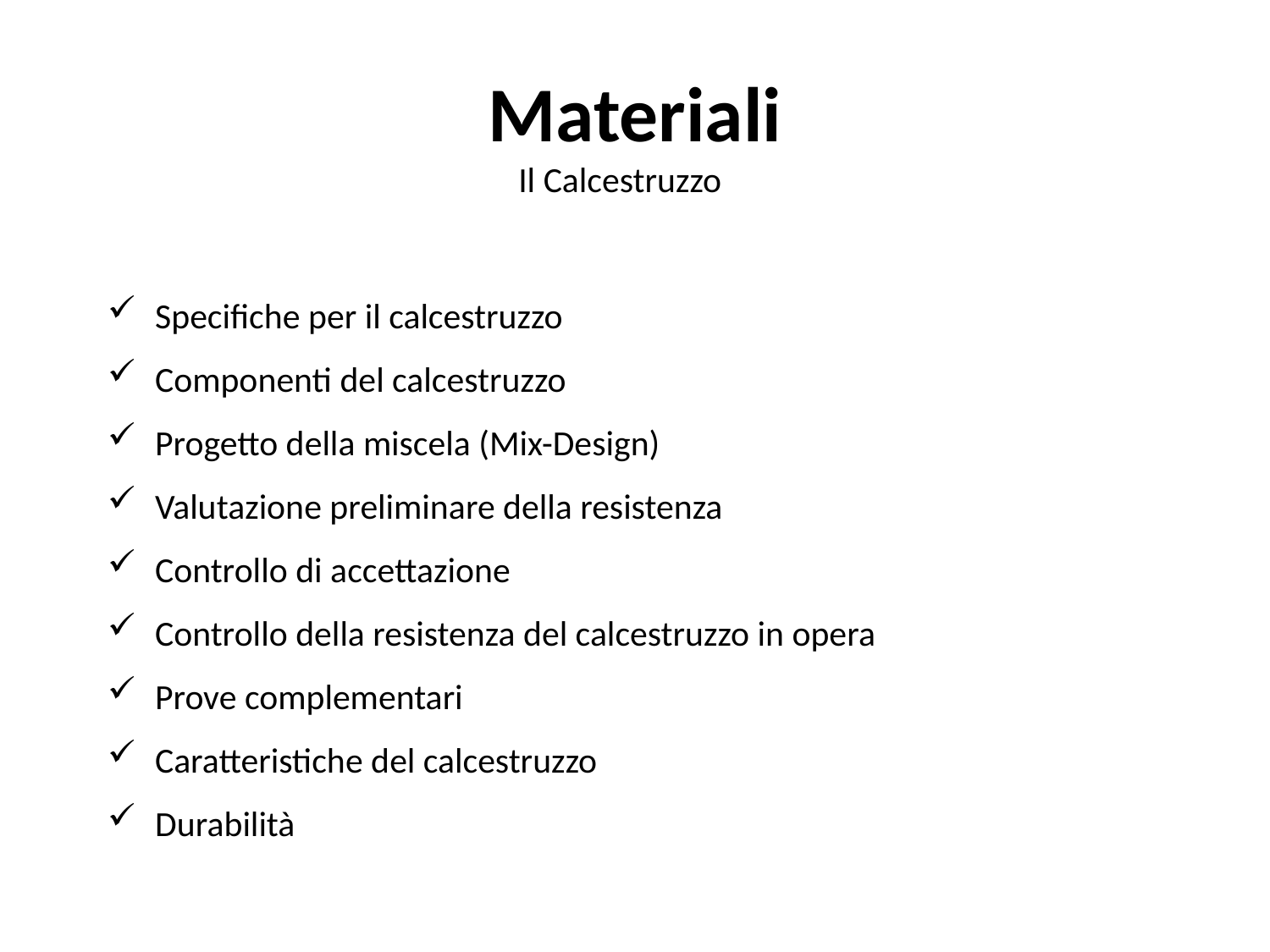

# Materiali
Il Calcestruzzo
Specifiche per il calcestruzzo
Componenti del calcestruzzo
Progetto della miscela (Mix-Design)
Valutazione preliminare della resistenza
Controllo di accettazione
Controllo della resistenza del calcestruzzo in opera
Prove complementari
Caratteristiche del calcestruzzo
Durabilità